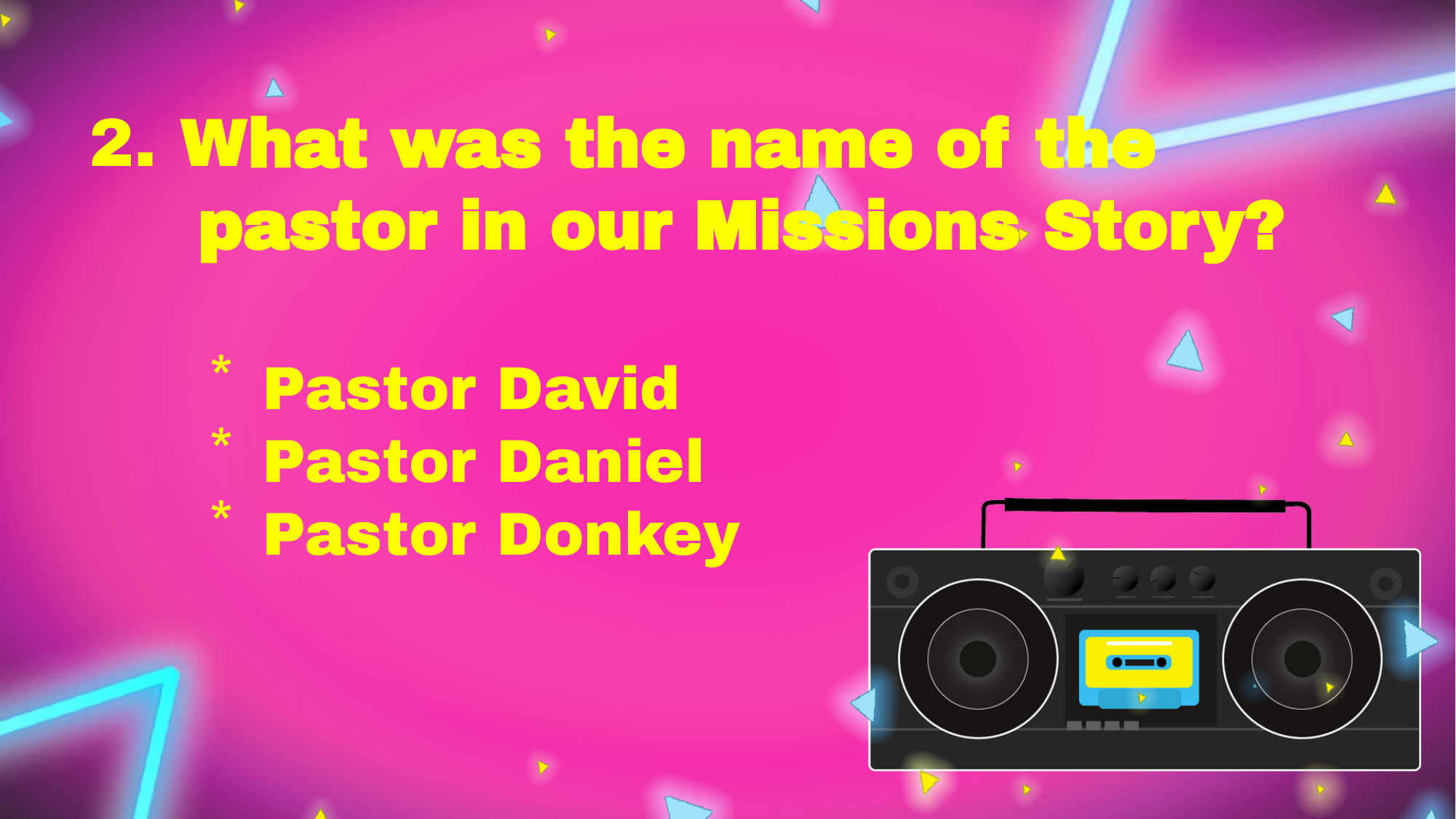

2. What was the name of the
	pastor in our Missions Story?

Pastor David
Pastor Daniel
Pastor Donkey